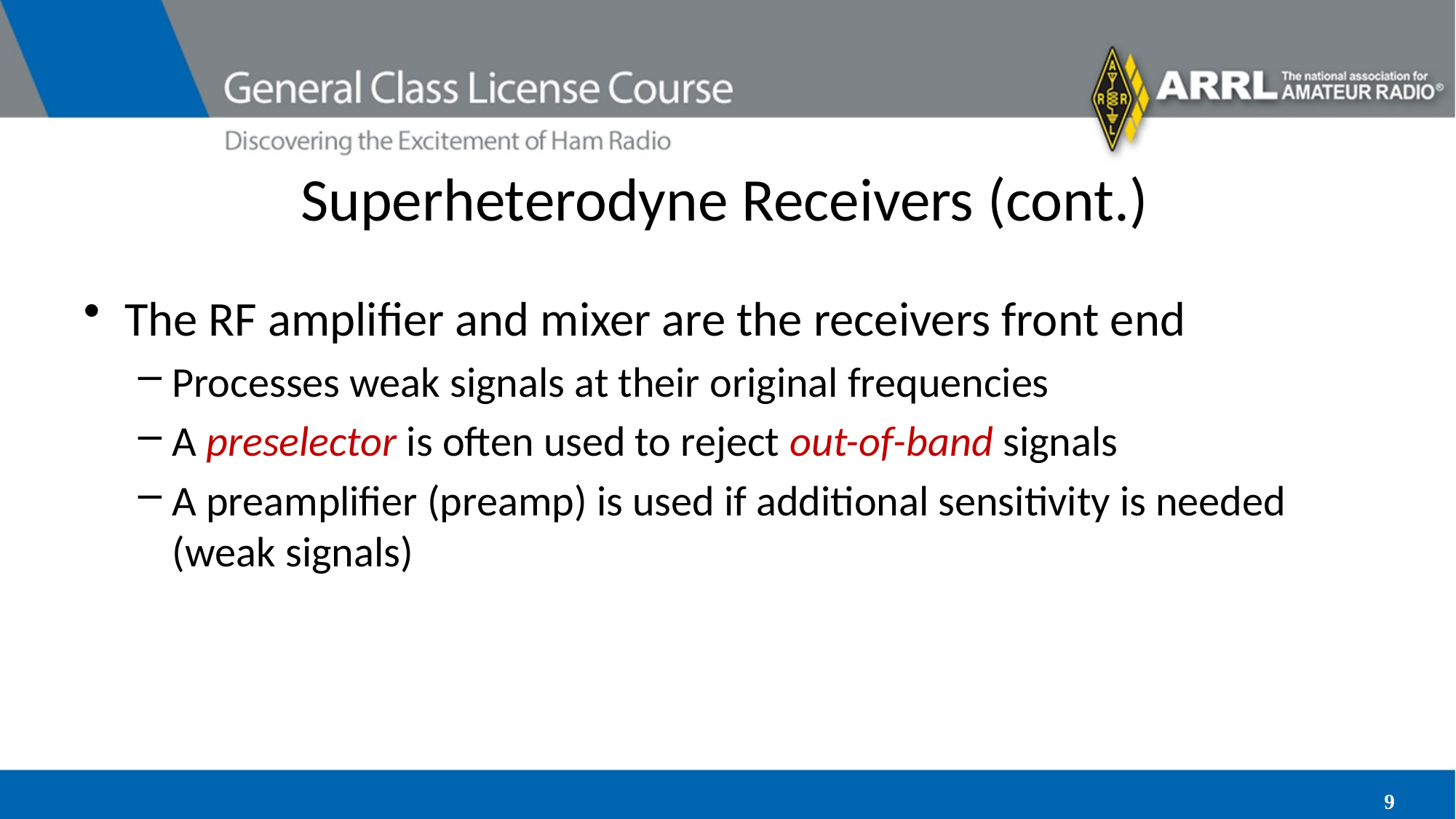

# Superheterodyne Receivers (cont.)
The RF amplifier and mixer are the receivers front end
Processes weak signals at their original frequencies
A preselector is often used to reject out-of-band signals
A preamplifier (preamp) is used if additional sensitivity is needed (weak signals)